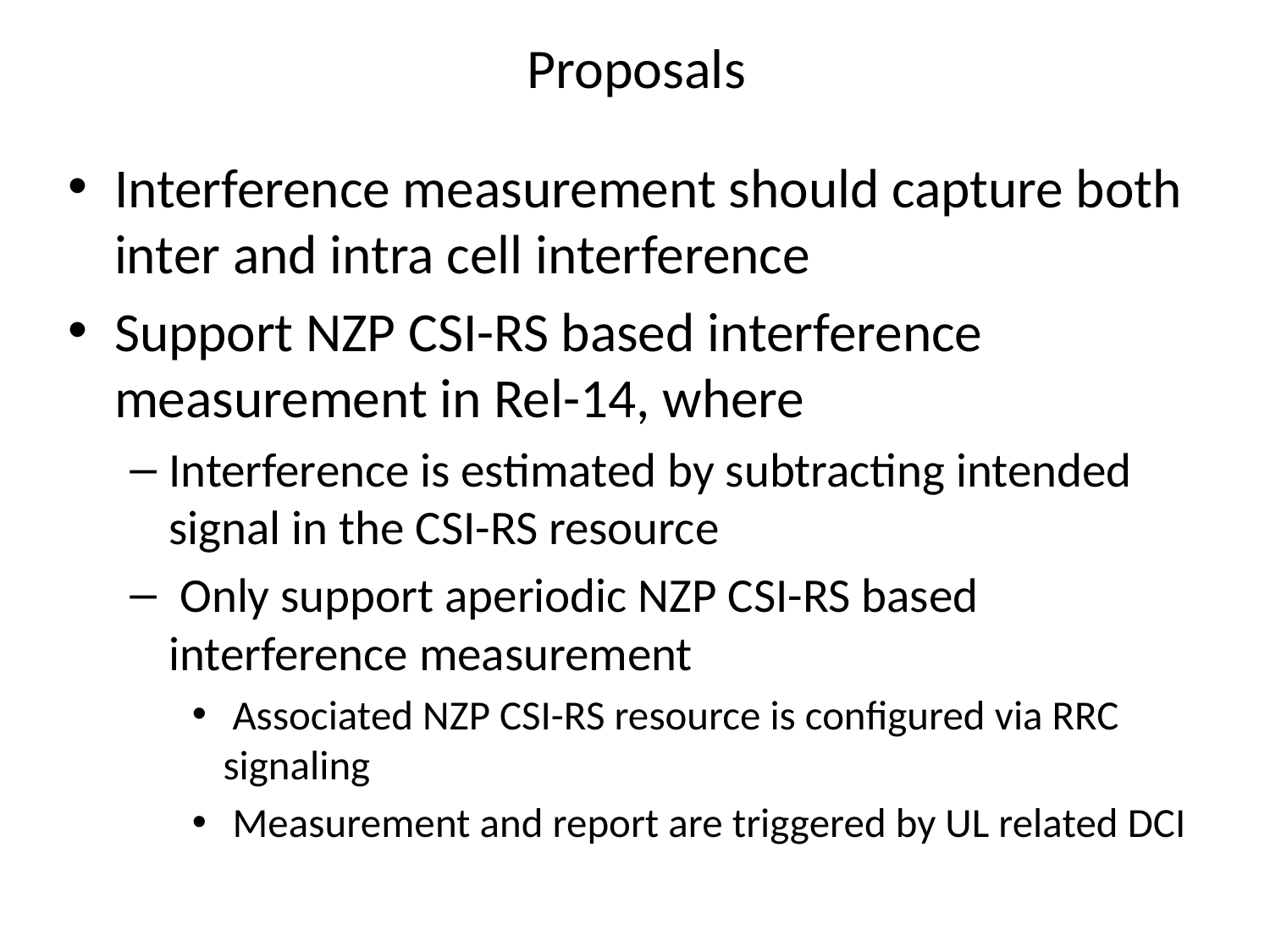

# Proposals
Interference measurement should capture both inter and intra cell interference
Support NZP CSI-RS based interference measurement in Rel-14, where
Interference is estimated by subtracting intended signal in the CSI-RS resource
 Only support aperiodic NZP CSI-RS based interference measurement
 Associated NZP CSI-RS resource is configured via RRC signaling
 Measurement and report are triggered by UL related DCI